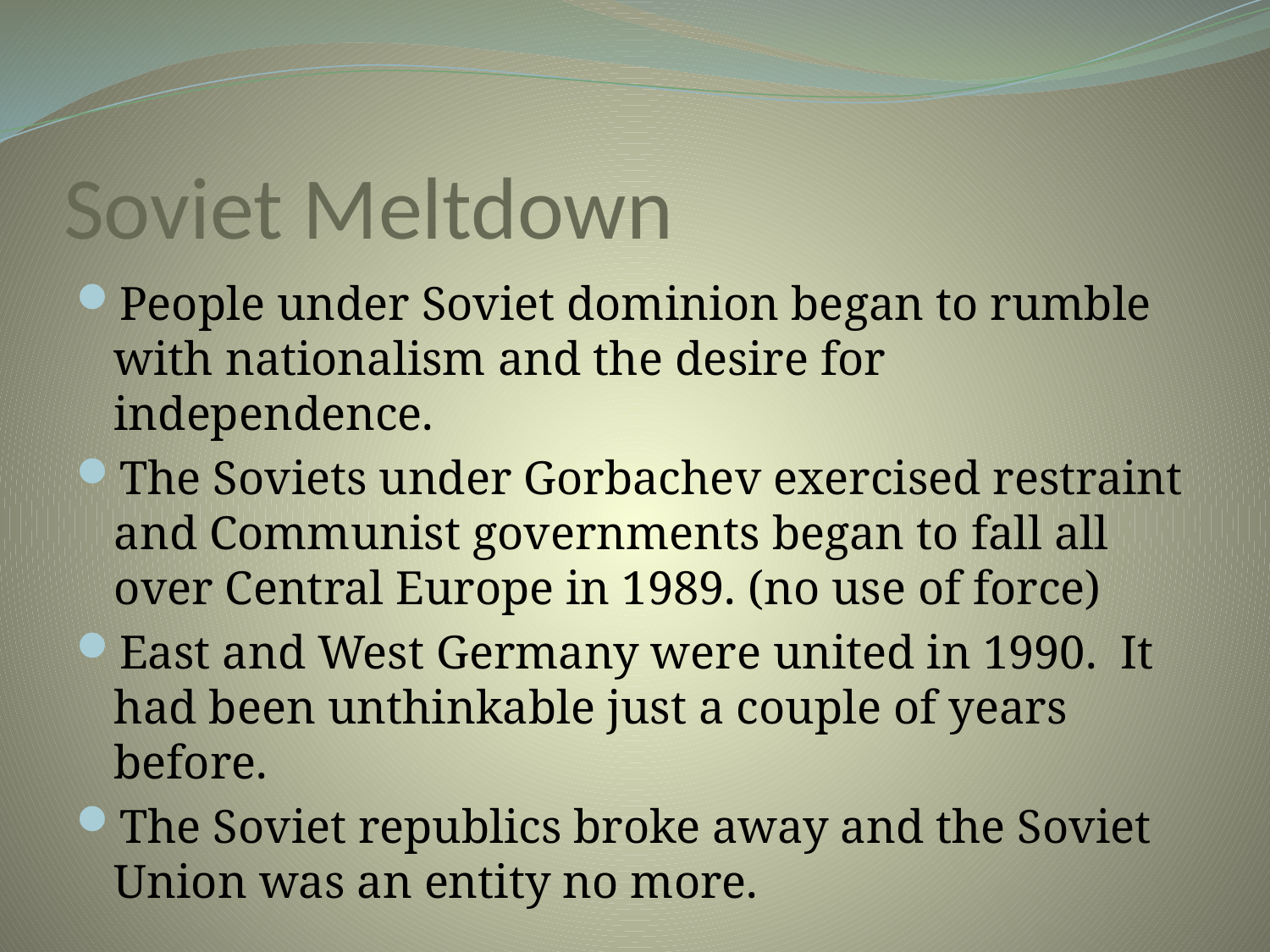

# Soviet Meltdown
People under Soviet dominion began to rumble with nationalism and the desire for independence.
The Soviets under Gorbachev exercised restraint and Communist governments began to fall all over Central Europe in 1989. (no use of force)
East and West Germany were united in 1990.  It had been unthinkable just a couple of years before.
The Soviet republics broke away and the Soviet Union was an entity no more.